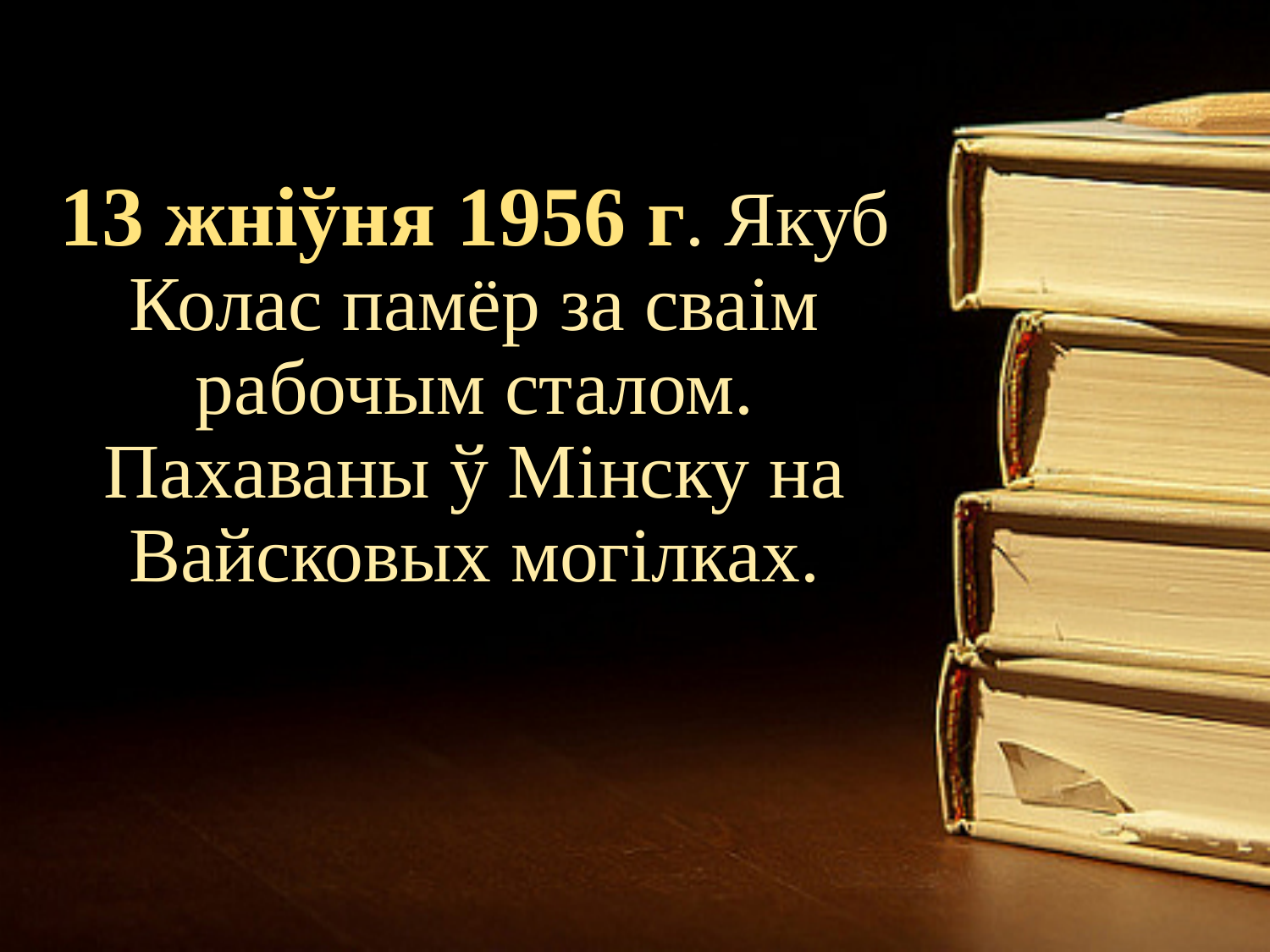

13 жніўня 1956 г. Якуб Колас памёр за сваім рабочым сталом. Пахаваны ў Мінску на Вайсковых могілках.